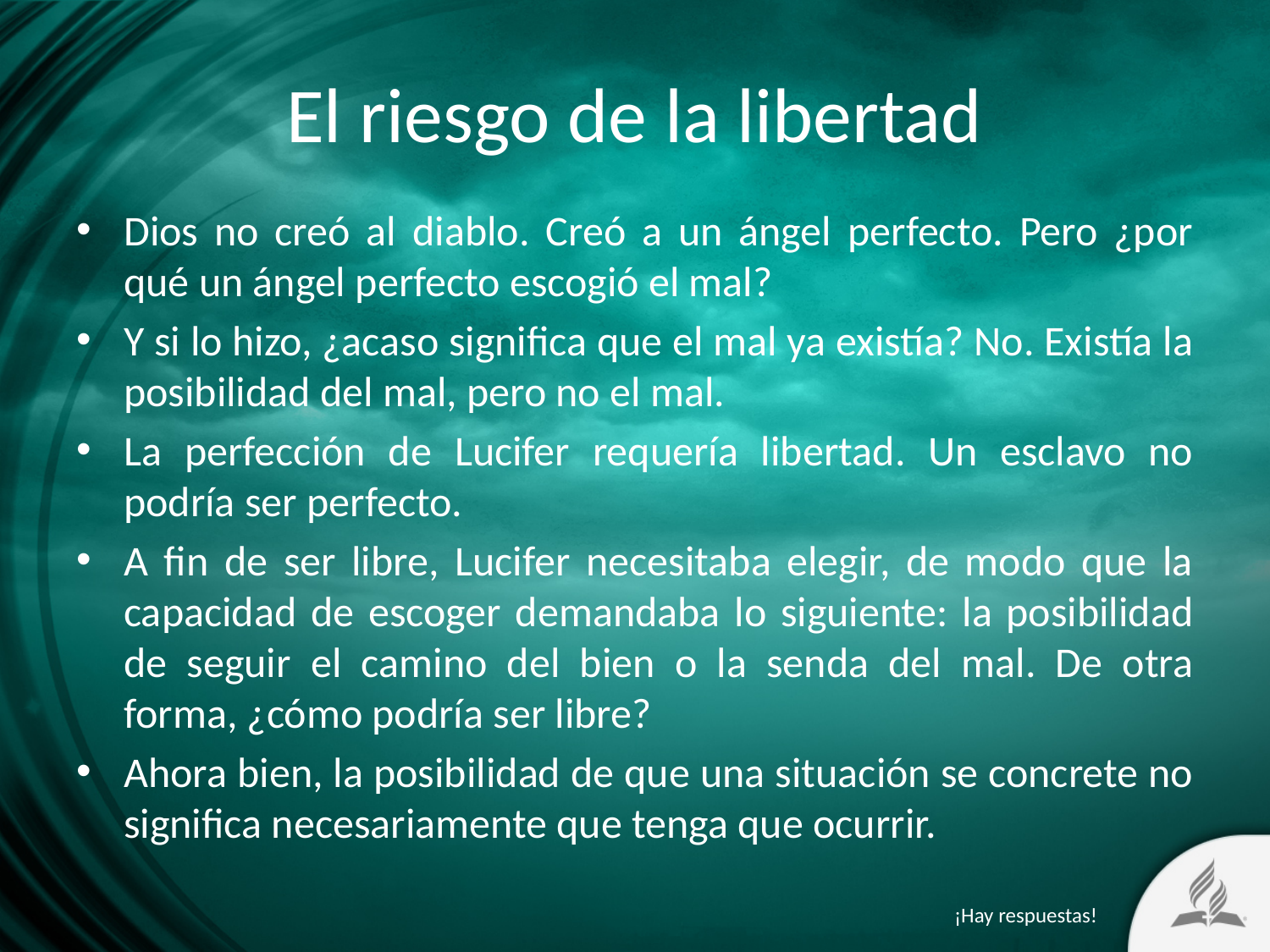

# El riesgo de la libertad
Dios no creó al diablo. Creó a un ángel perfecto. Pero ¿por qué un ángel perfecto escogió el mal?
Y si lo hizo, ¿acaso significa que el mal ya existía? No. Existía la posibilidad del mal, pero no el mal.
La perfección de Lucifer requería libertad. Un esclavo no podría ser perfecto.
A fin de ser libre, Lucifer necesitaba elegir, de modo que la capacidad de escoger demandaba lo siguiente: la posibilidad de seguir el camino del bien o la senda del mal. De otra forma, ¿cómo podría ser libre?
Ahora bien, la posibilidad de que una situación se concrete no significa necesariamente que tenga que ocurrir.
¡Hay respuestas!